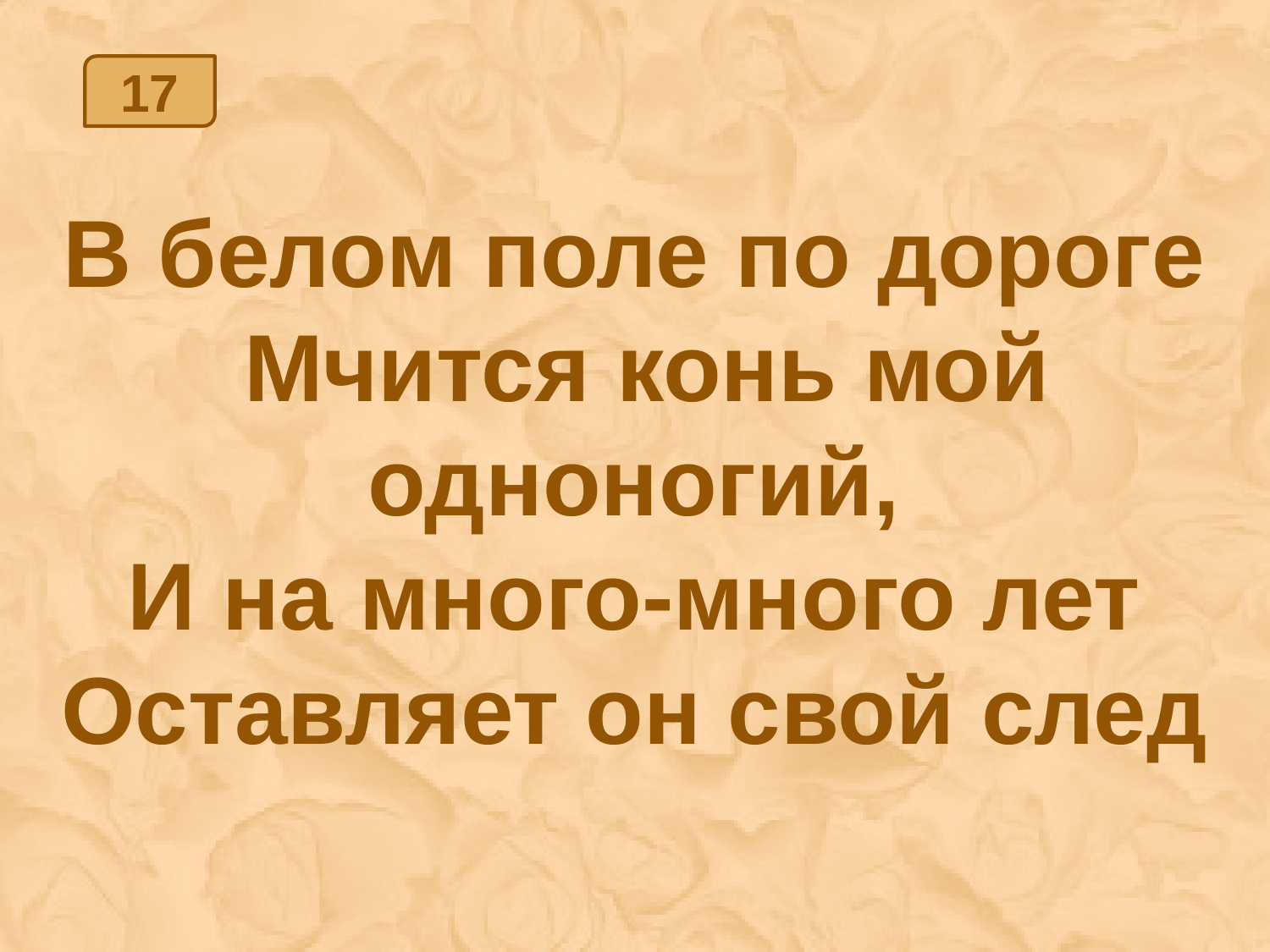

17
В белом поле по дороге
Мчится конь мой одноногий,
И на много-много лет
Оставляет он свой след